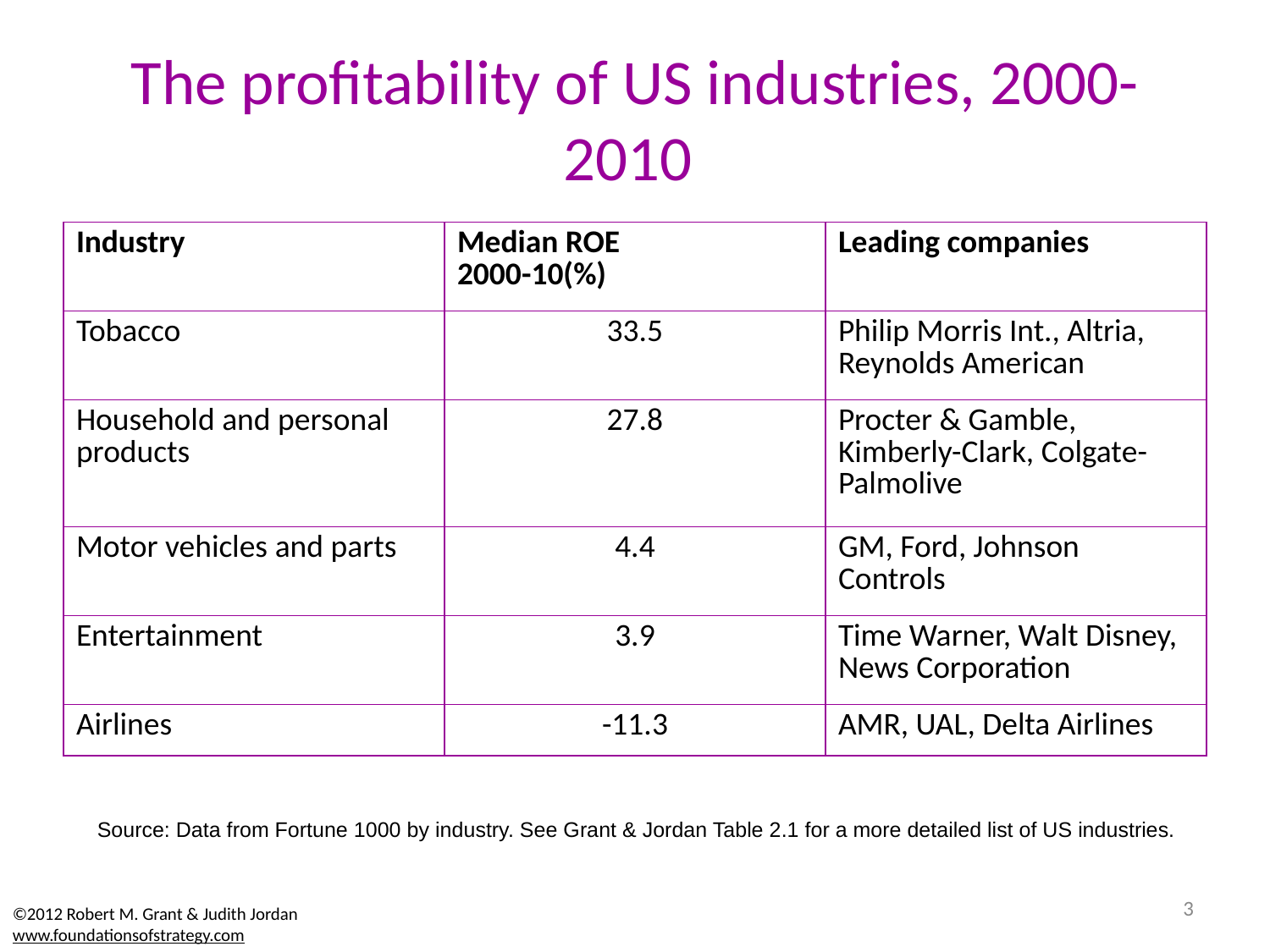

# The profitability of US industries, 2000-2010
| Industry | Median ROE 2000-10(%) | Leading companies |
| --- | --- | --- |
| Tobacco | 33.5 | Philip Morris Int., Altria, Reynolds American |
| Household and personal products | 27.8 | Procter & Gamble, Kimberly-Clark, Colgate-Palmolive |
| Motor vehicles and parts | 4.4 | GM, Ford, Johnson Controls |
| Entertainment | 3.9 | Time Warner, Walt Disney, News Corporation |
| Airlines | -11.3 | AMR, UAL, Delta Airlines |
Source: Data from Fortune 1000 by industry. See Grant & Jordan Table 2.1 for a more detailed list of US industries.
3
©2012 Robert M. Grant & Judith Jordan
www.foundationsofstrategy.com